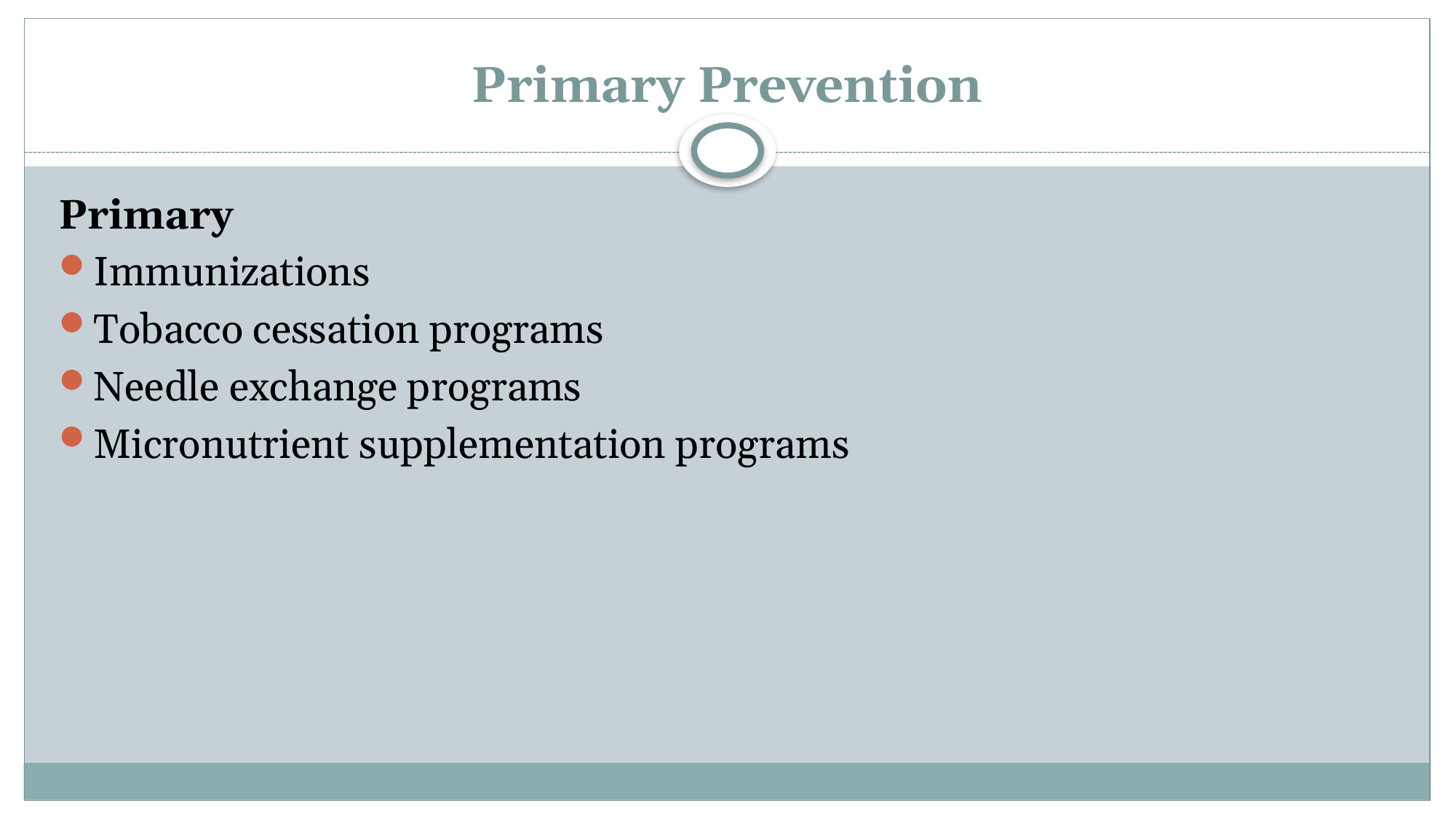

# Primary Prevention
Primary
Immunizations
Tobacco cessation programs
Needle exchange programs
Micronutrient supplementation programs